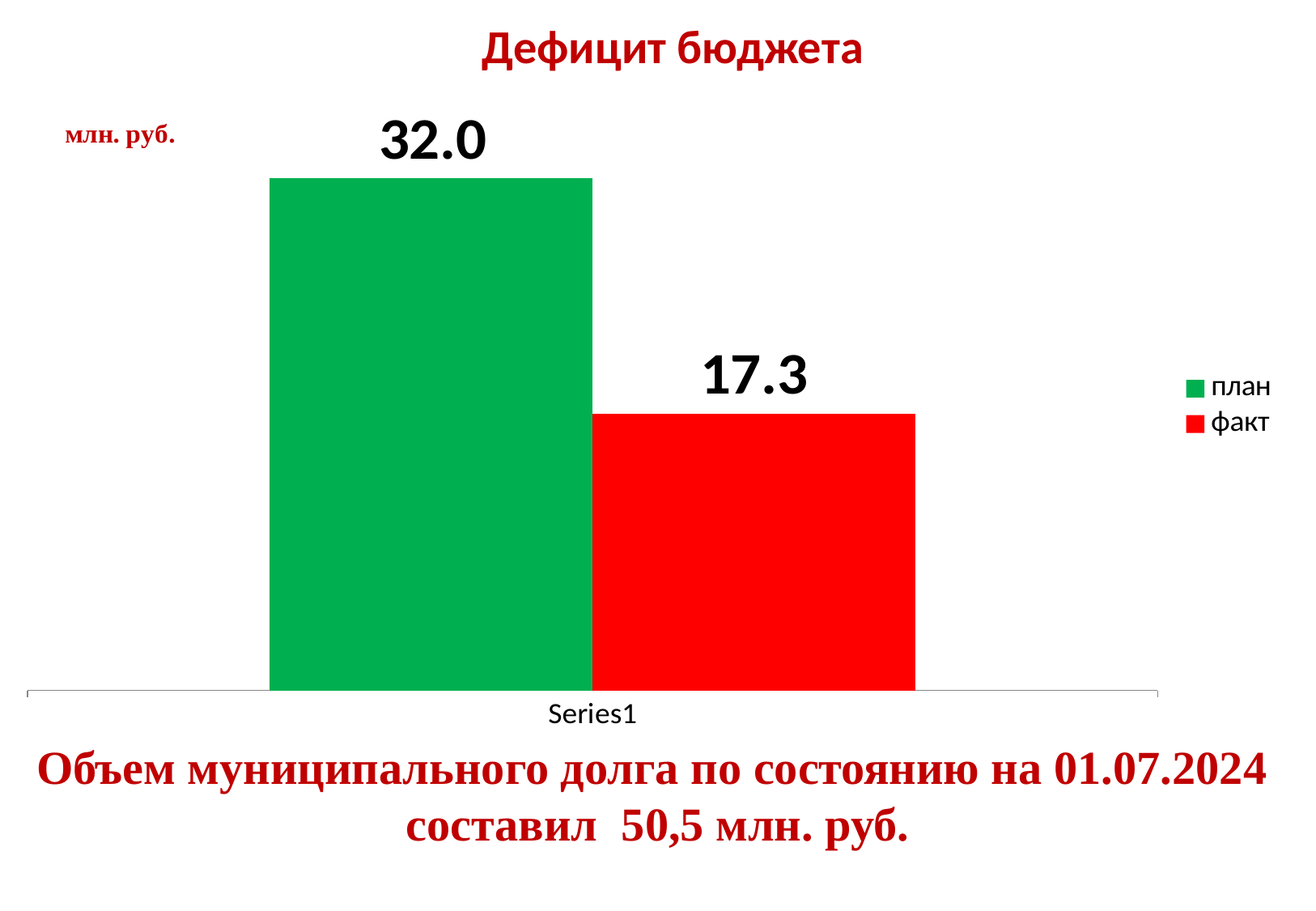

Дефицит бюджета

### Chart

| Category | план | факт |
|---|---|---|
|  | 32.0 | 17.3 |
Объем муниципального долга по состоянию на 01.07.2024  составил  50,5 млн. руб.